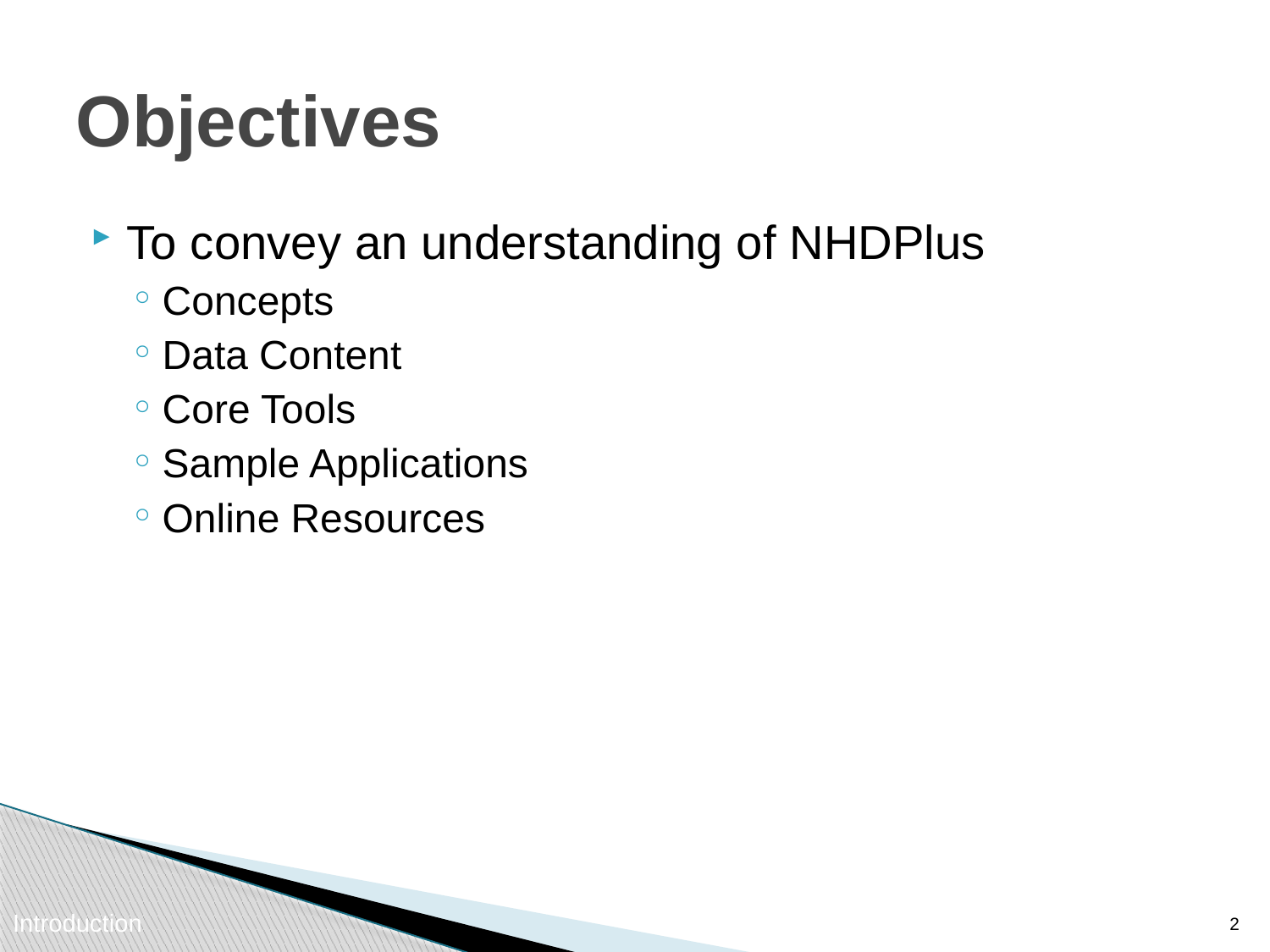

# Objectives
To convey an understanding of NHDPlus
Concepts
Data Content
Core Tools
Sample Applications
Online Resources

2
Introduction